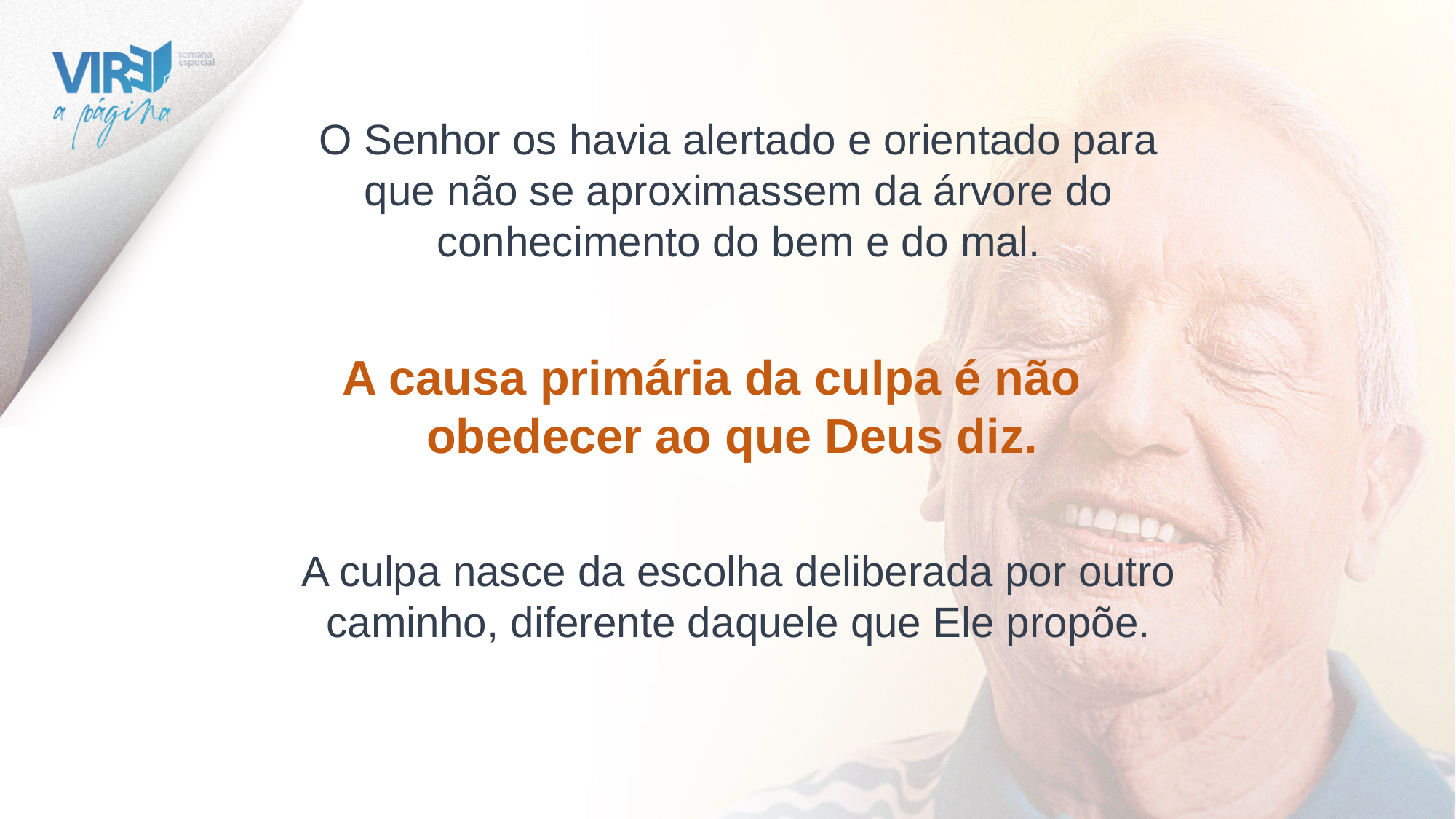

O Senhor os havia alertado e orientado para que não se aproximassem da árvore do conhecimento do bem e do mal.

A causa primária da culpa é não     obedecer ao que Deus diz.

A culpa nasce da escolha deliberada por outro caminho, diferente daquele que Ele propõe.